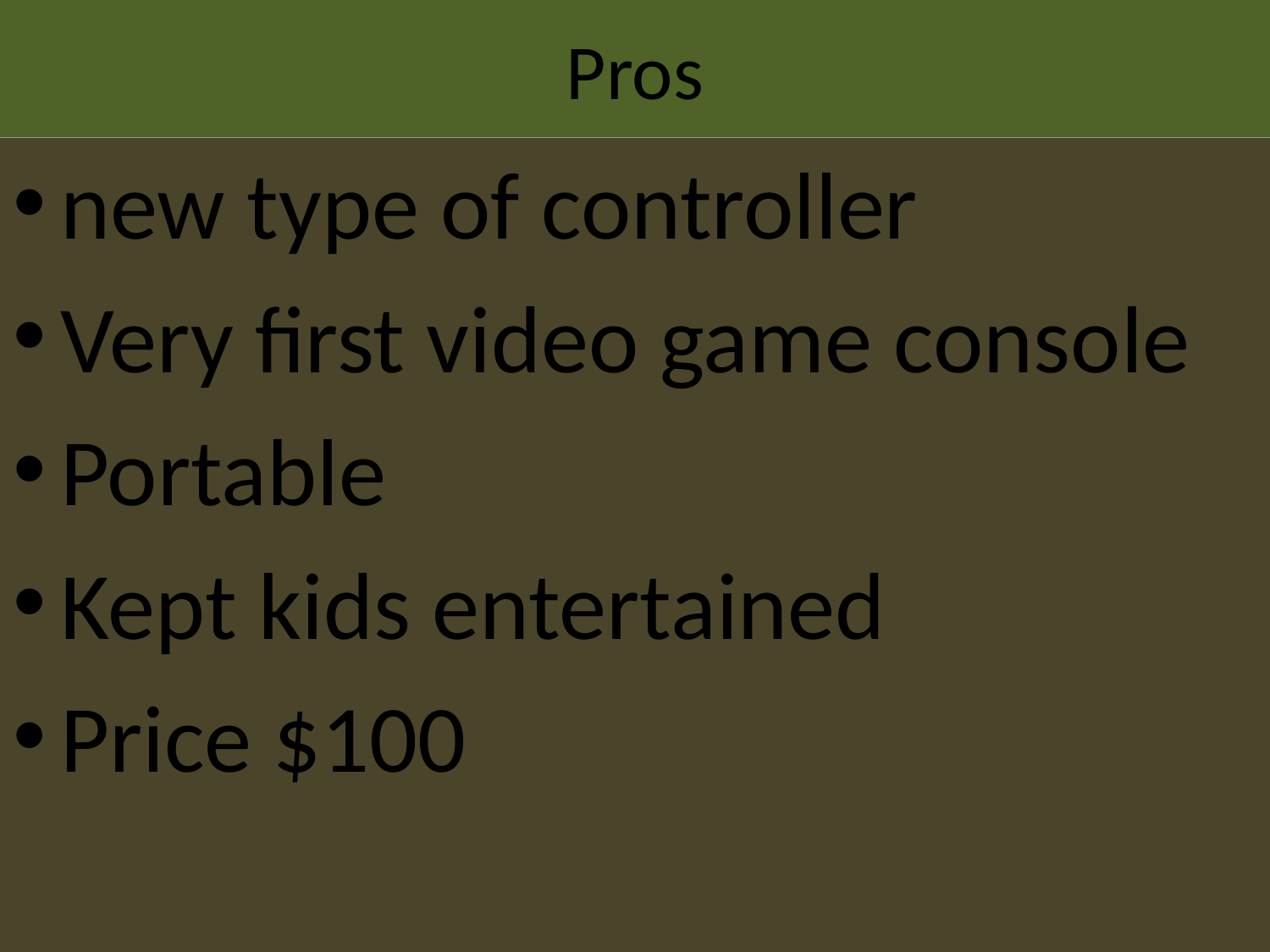

# Pros
new type of controller
Very first video game console
Portable
Kept kids entertained
Price $100